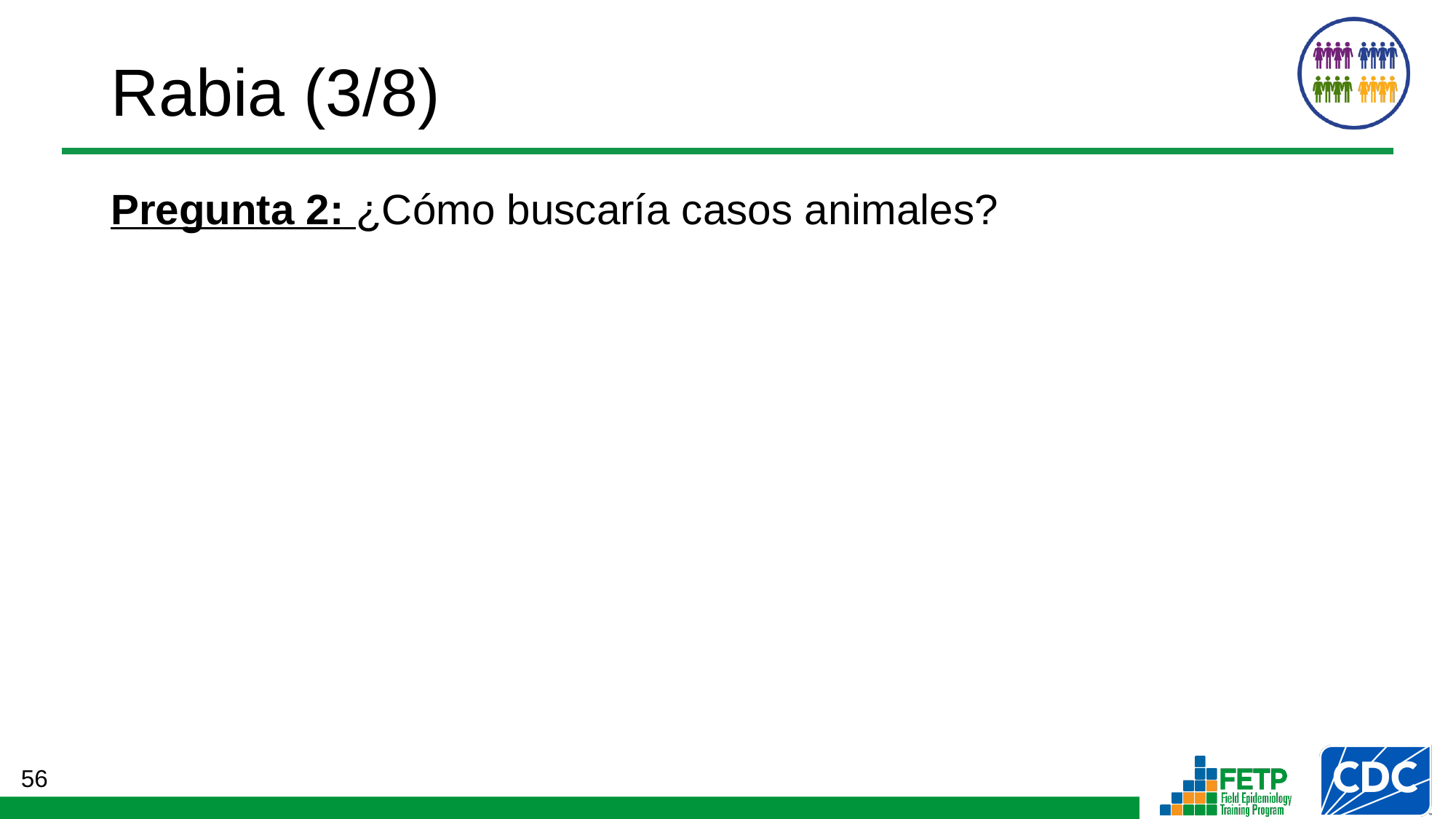

# Rabia (3/8)
Pregunta 2: ¿Cómo buscaría casos animales?